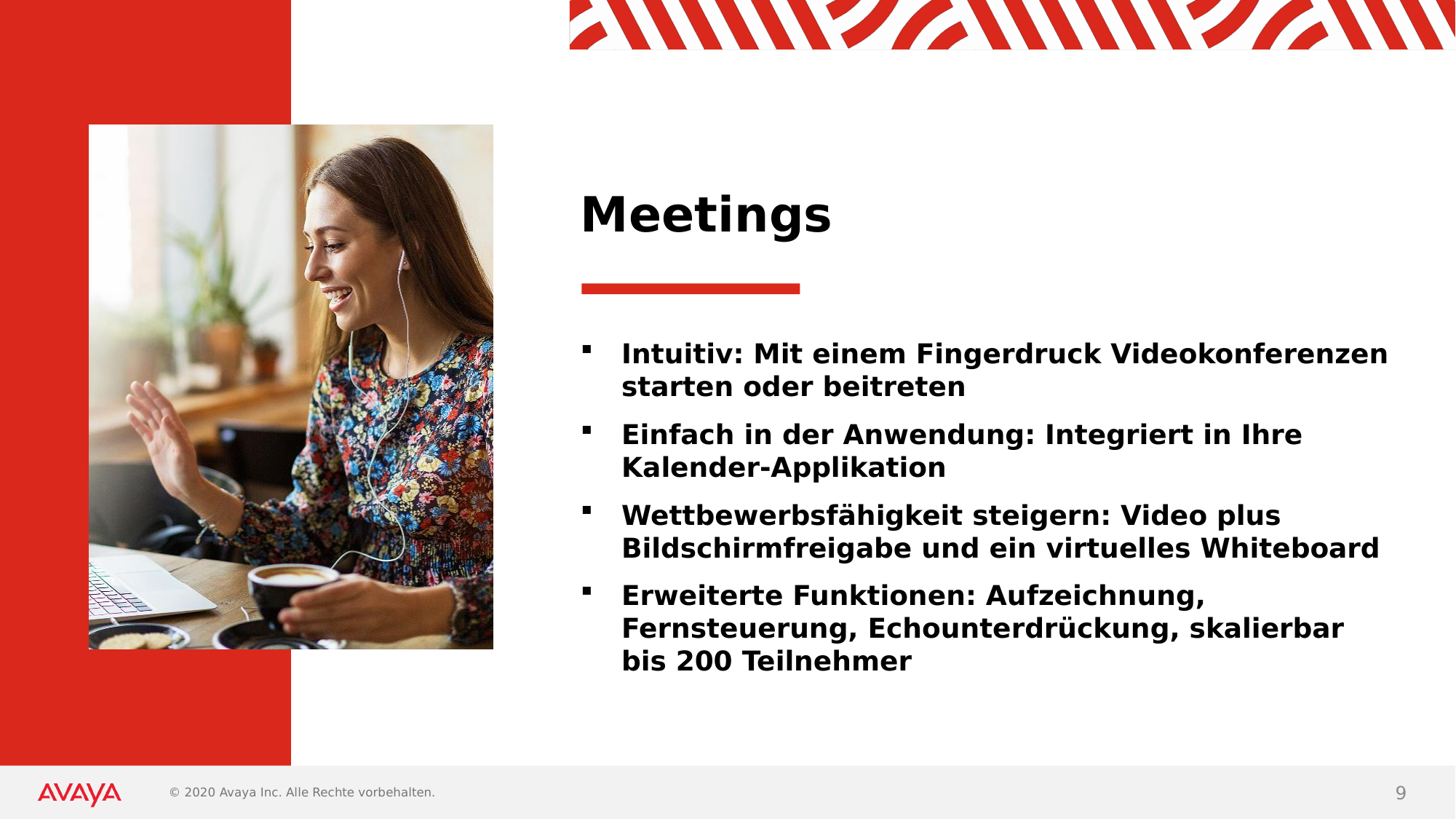

# Meetings
Intuitiv: Mit einem Fingerdruck Videokonferenzen starten oder beitreten
Einfach in der Anwendung: Integriert in Ihre Kalender-Applikation
Wettbewerbsfähigkeit steigern: Video plus Bildschirmfreigabe und ein virtuelles Whiteboard
Erweiterte Funktionen: Aufzeichnung, Fernsteuerung, Echounterdrückung, skalierbar bis 200 Teilnehmer